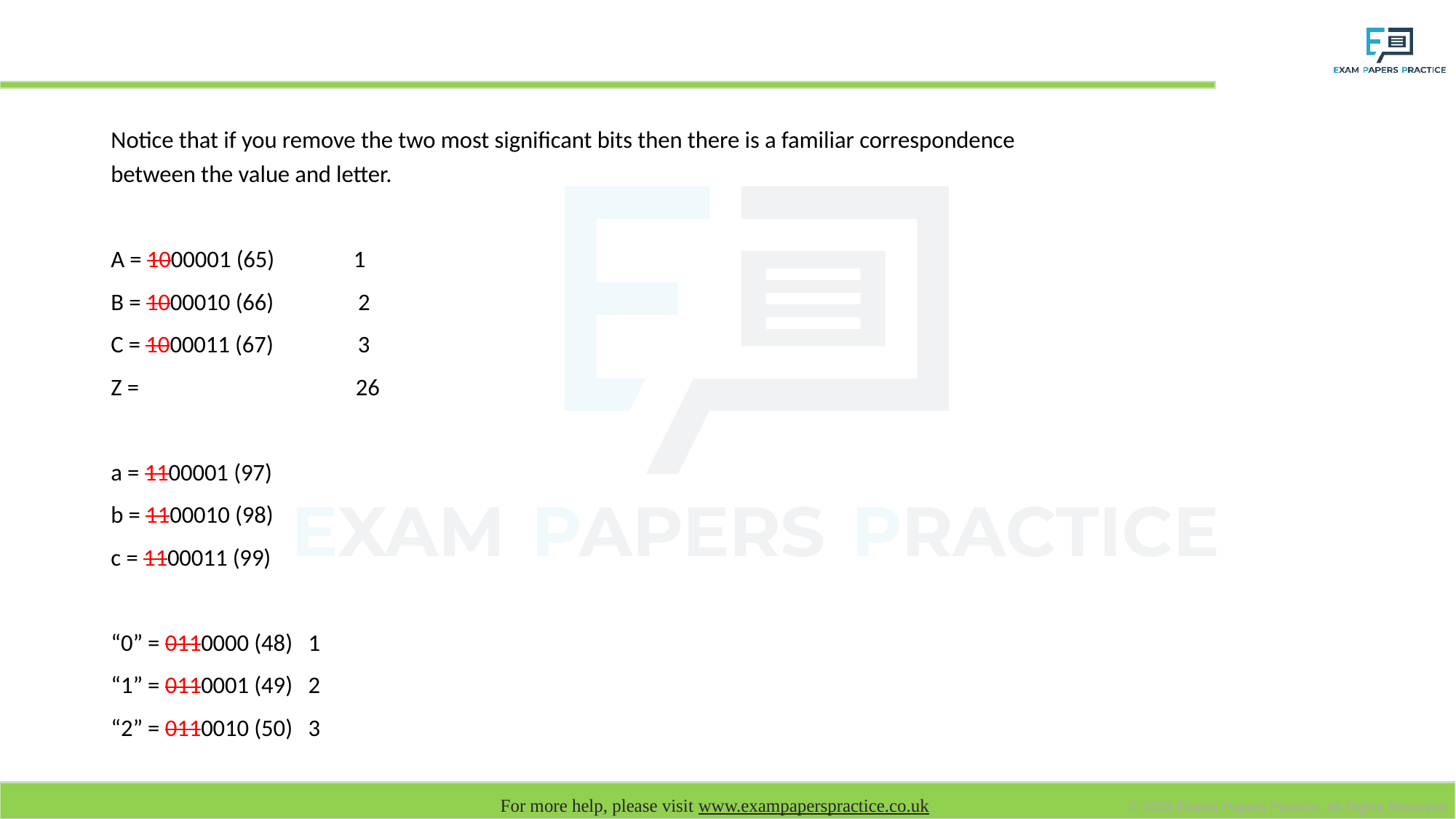

# ASCII
Notice that if you remove the two most significant bits then there is a familiar correspondence between the value and letter.

A = 1000001 (65)               1
B = 1000010 (66)                2
C = 1000011 (67)                3
Z =                                         26

a = 1100001 (97)
b = 1100010 (98)
c = 1100011 (99)

“0” = 0110000 (48)   1
“1” = 0110001 (49)   2
“2” = 0110010 (50)   3